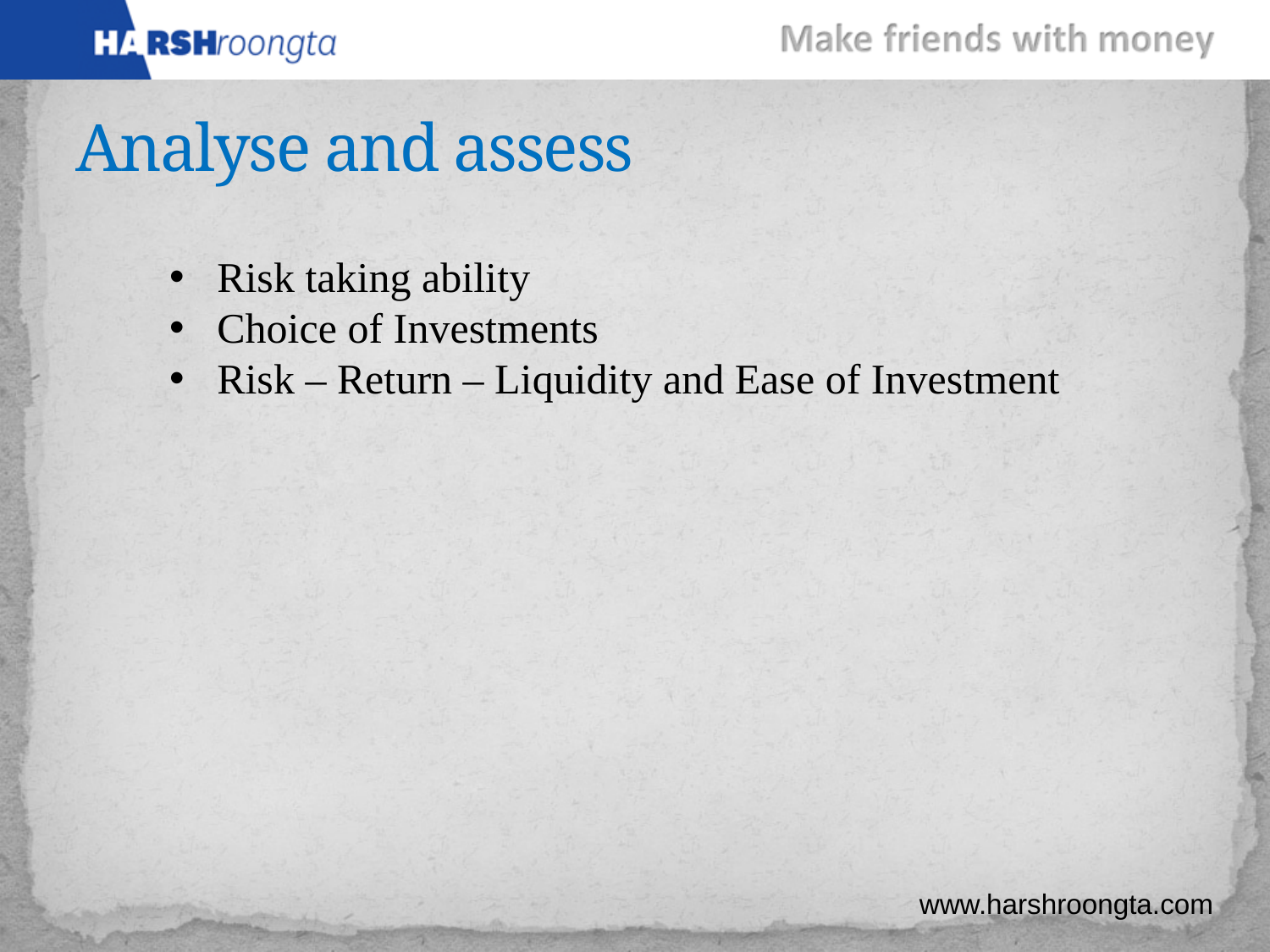

# Analyse and assess
Risk taking ability
Choice of Investments
Risk – Return – Liquidity and Ease of Investment